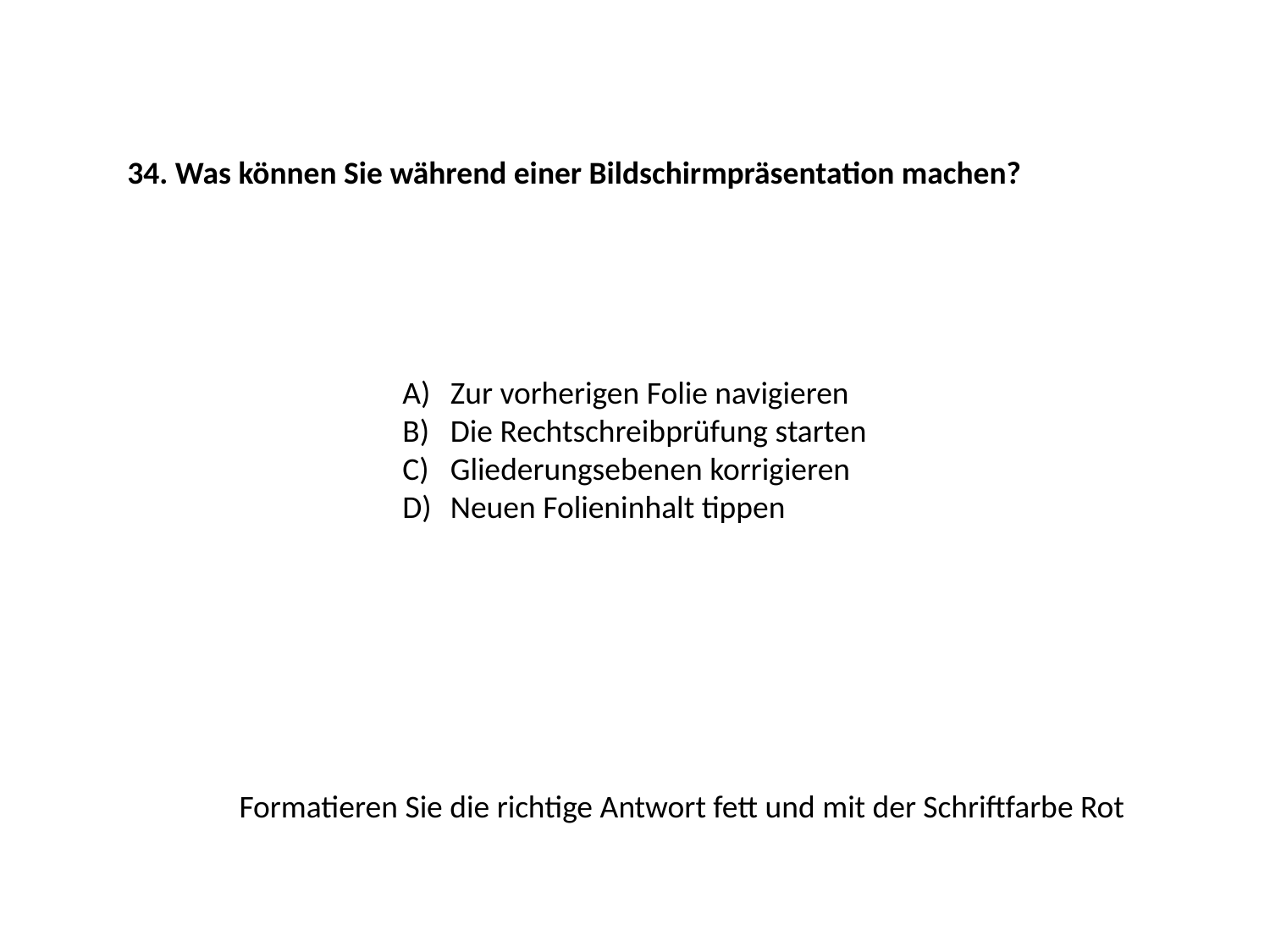

34. Was können Sie während einer Bildschirmpräsentation machen?
Zur vorherigen Folie navigieren
Die Rechtschreibprüfung starten
Gliederungsebenen korrigieren
Neuen Folieninhalt tippen
Formatieren Sie die richtige Antwort fett und mit der Schriftfarbe Rot